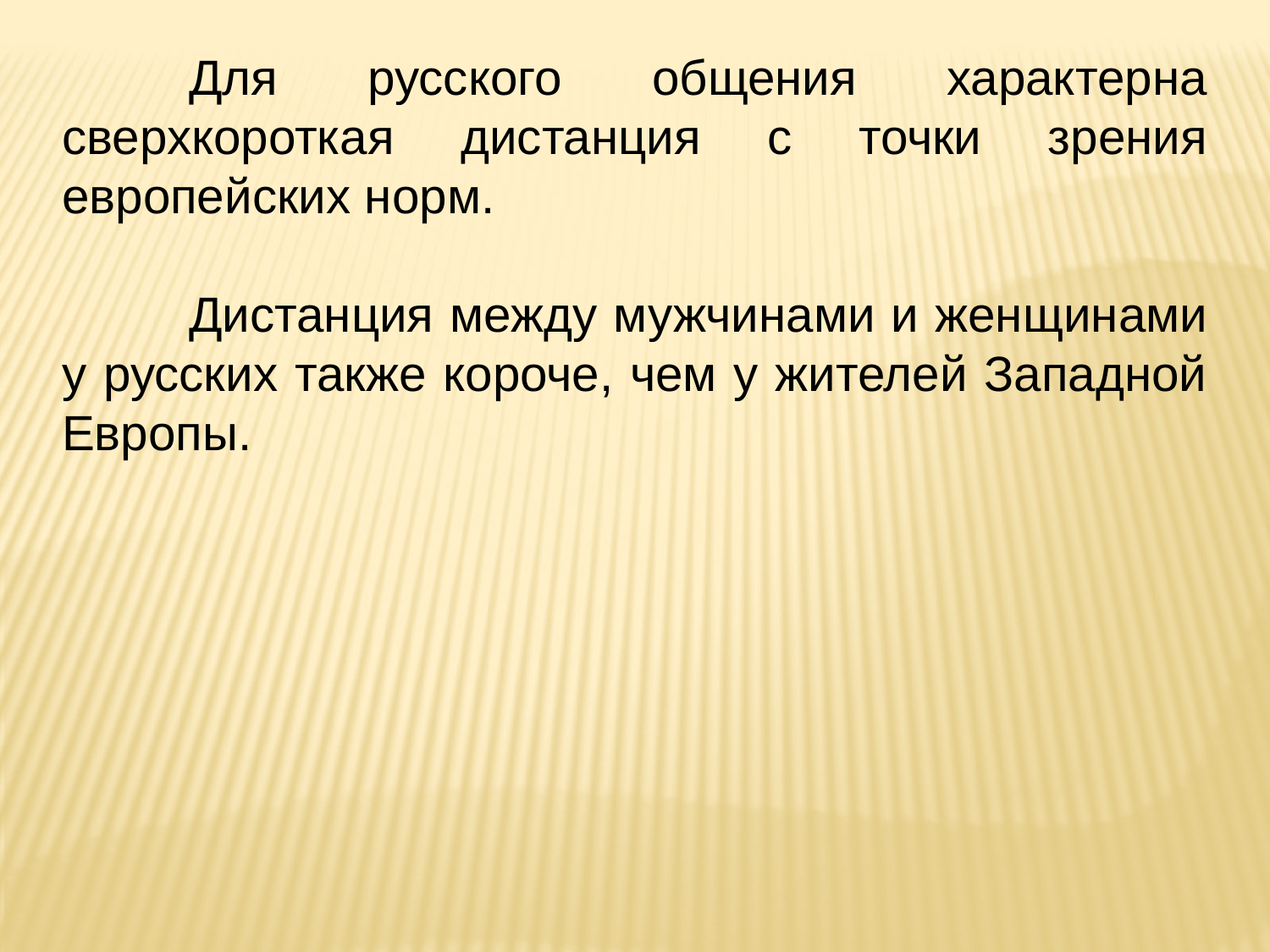

Для русского общения характерна сверхкороткая дистанция с точки зрения европейских норм.

	Дистанция между мужчинами и женщинами у русских также короче, чем у жителей Западной Европы.